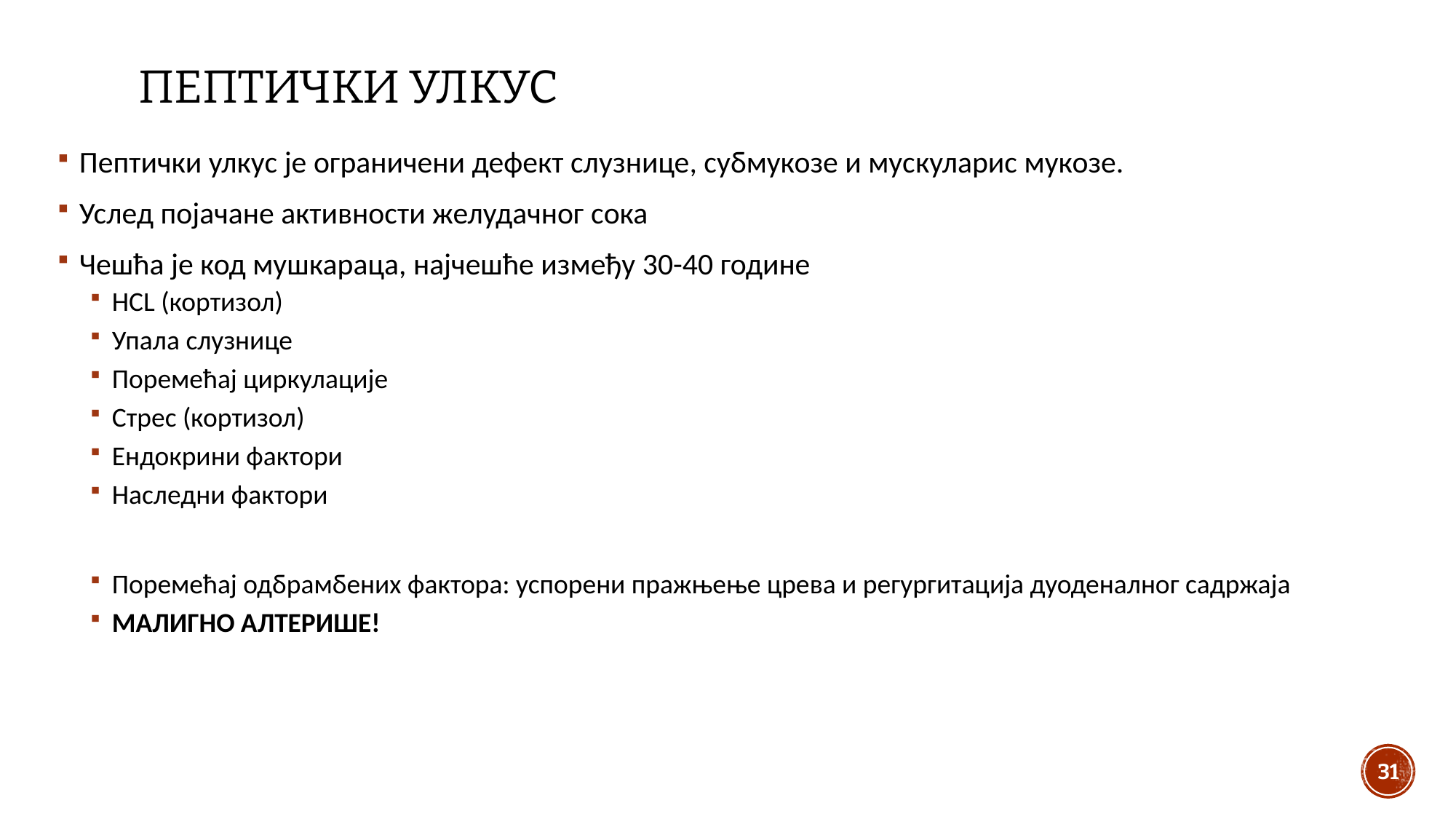

# ПЕПТИЧКИ улкус
Пептички улкус је ограничени дефект слузнице, субмукозе и мускуларис мукозе.
Услед појачане активности желудачног сока
Чешћа је код мушкараца, најчешће између 30-40 године
HCL (кортизол)
Упала слузнице
Поремећај циркулације
Стрес (кортизол)
Ендокрини фактори
Наследни фактори

Поремећај одбрамбених фактора: успорени пражњење црева и регургитација дуоденалног садржаја
МАЛИГНО АЛТЕРИШЕ!

31